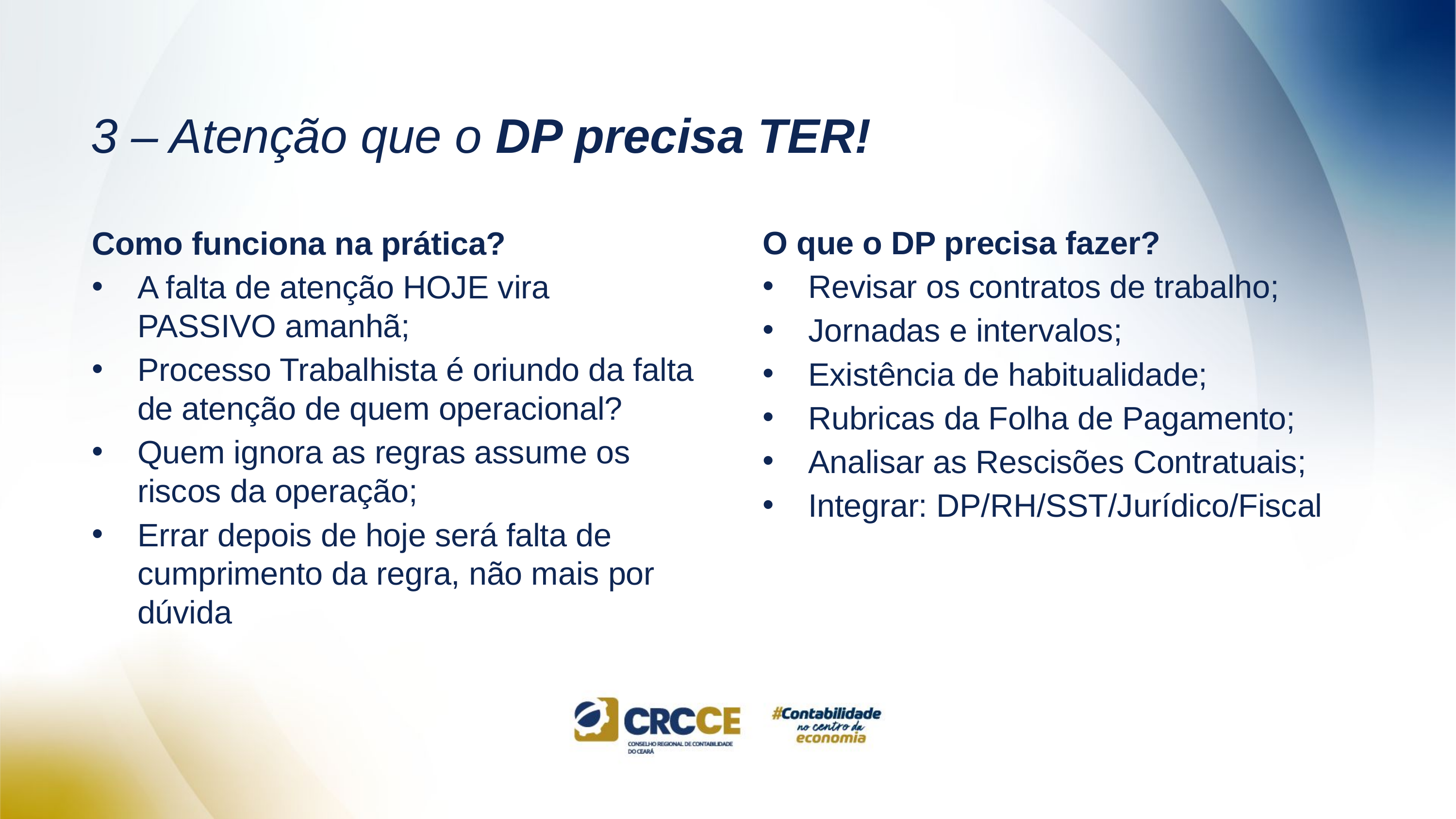

# 3 – Atenção que o DP precisa TER!
Como funciona na prática?
A falta de atenção HOJE vira PASSIVO amanhã;
Processo Trabalhista é oriundo da falta de atenção de quem operacional?
Quem ignora as regras assume os riscos da operação;
Errar depois de hoje será falta de cumprimento da regra, não mais por dúvida
O que o DP precisa fazer?
Revisar os contratos de trabalho;
Jornadas e intervalos;
Existência de habitualidade;
Rubricas da Folha de Pagamento;
Analisar as Rescisões Contratuais;
Integrar: DP/RH/SST/Jurídico/Fiscal